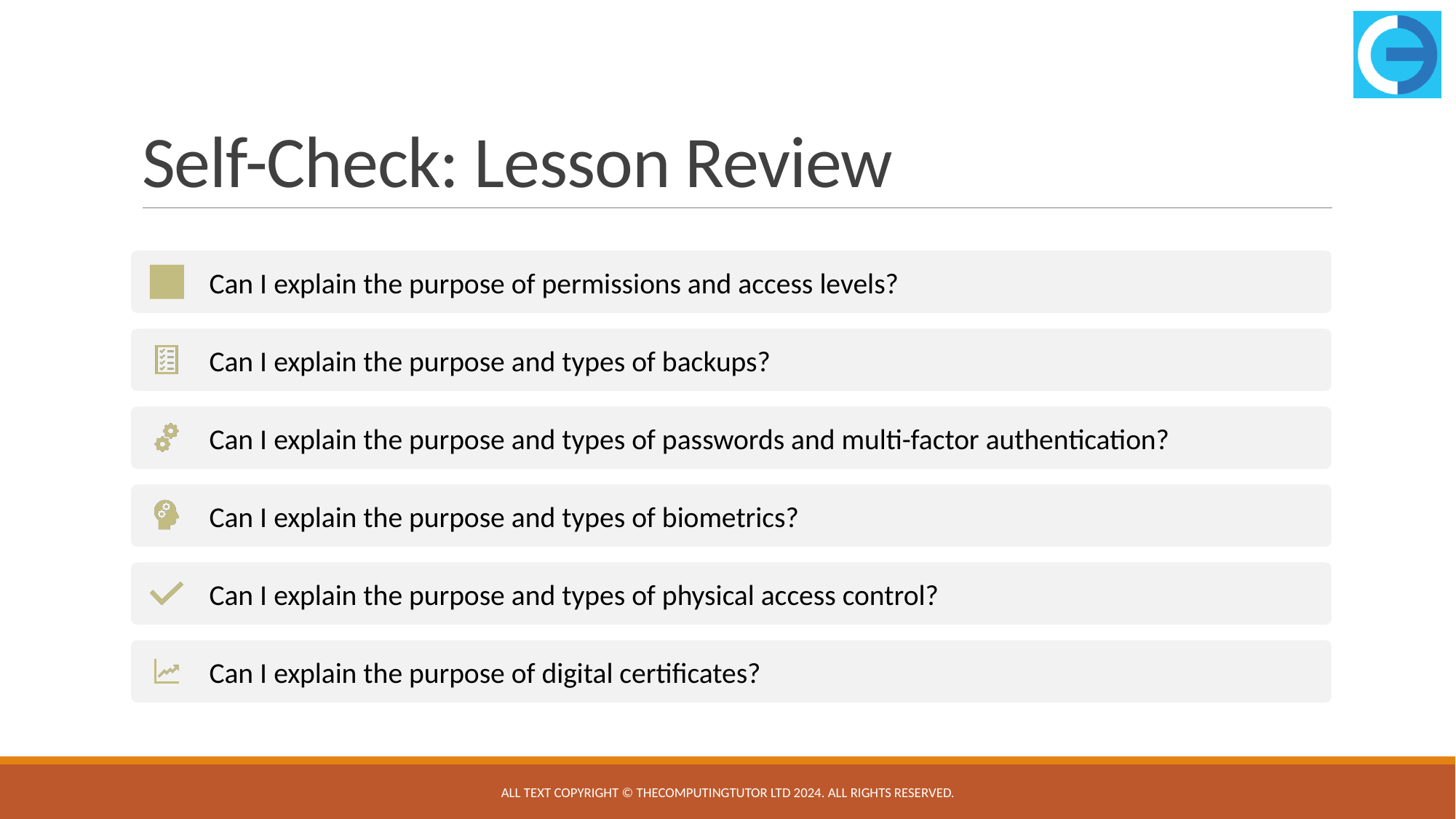

# Self-Check: Lesson Review
Can I explain the purpose of permissions and access levels?
Can I explain the purpose and types of backups?
Can I explain the purpose and types of passwords and multi-factor authentication?
Can I explain the purpose and types of biometrics?
Can I explain the purpose and types of physical access control?
Can I explain the purpose of digital certificates?
All text copyright © TheComputingTutor Ltd 2024. All rights Reserved.